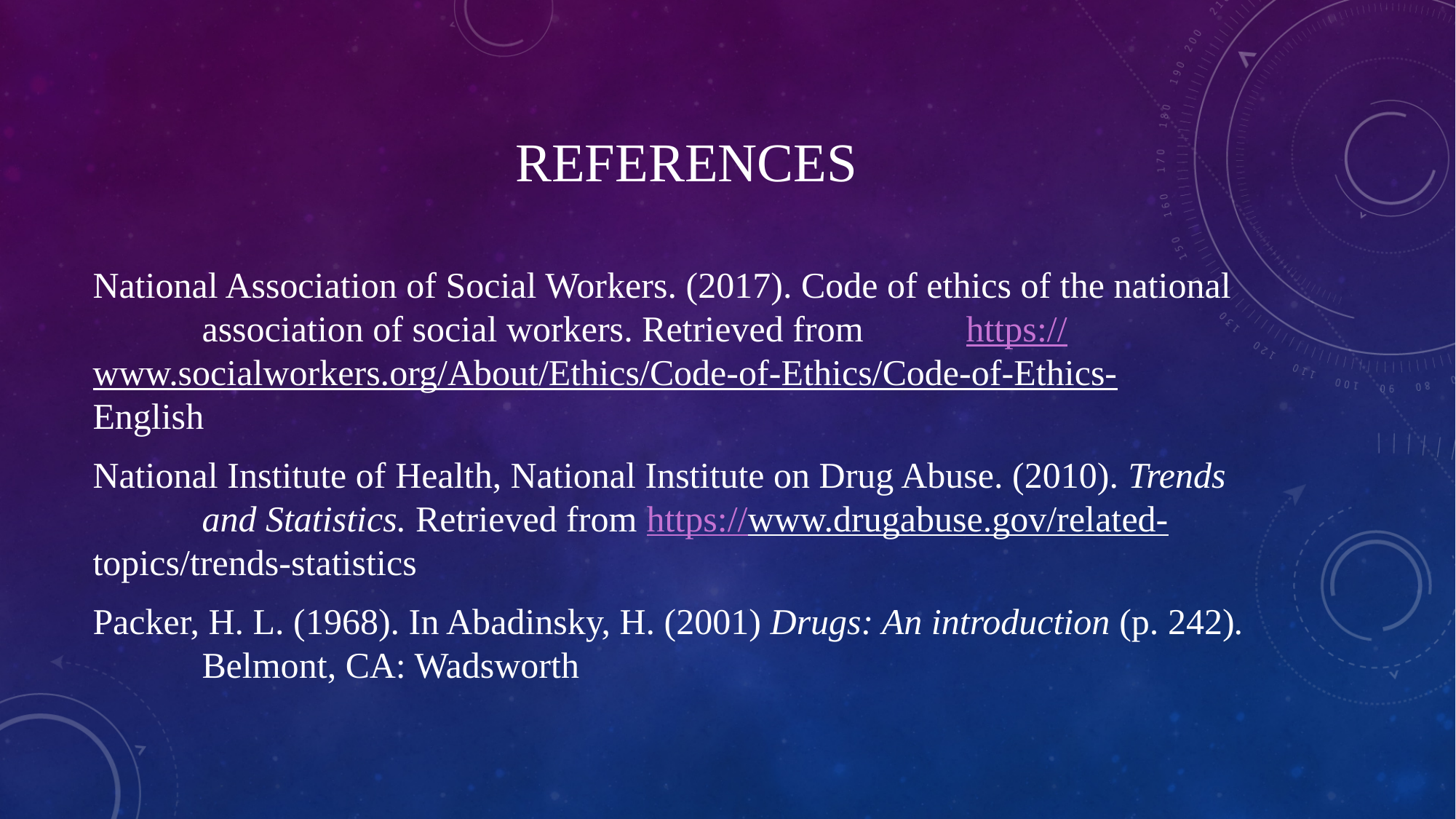

# References
National Association of Social Workers. (2017). Code of ethics of the national 	association of social workers. Retrieved from 	https://www.socialworkers.org/About/Ethics/Code-of-Ethics/Code-of-Ethics-	English
National Institute of Health, National Institute on Drug Abuse. (2010). Trends 	and Statistics. Retrieved from https://www.drugabuse.gov/related-	topics/trends-statistics
Packer, H. L. (1968). In Abadinsky, H. (2001) Drugs: An introduction (p. 242). 	Belmont, CA: Wadsworth